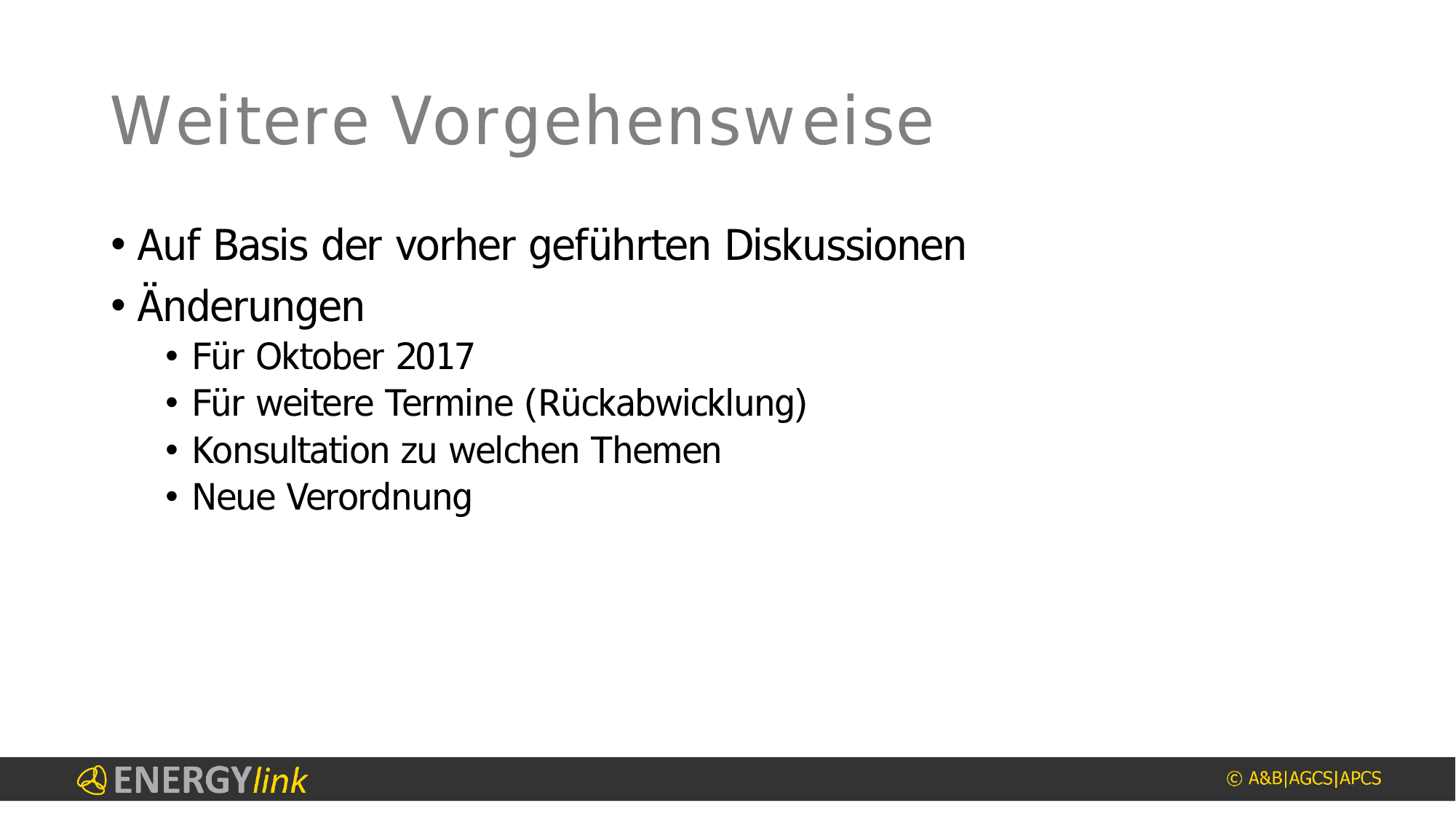

# Weitere Vorgehensweise
Auf Basis der vorher geführten Diskussionen
Änderungen
Für Oktober 2017
Für weitere Termine (Rückabwicklung)
Konsultation zu welchen Themen
Neue Verordnung